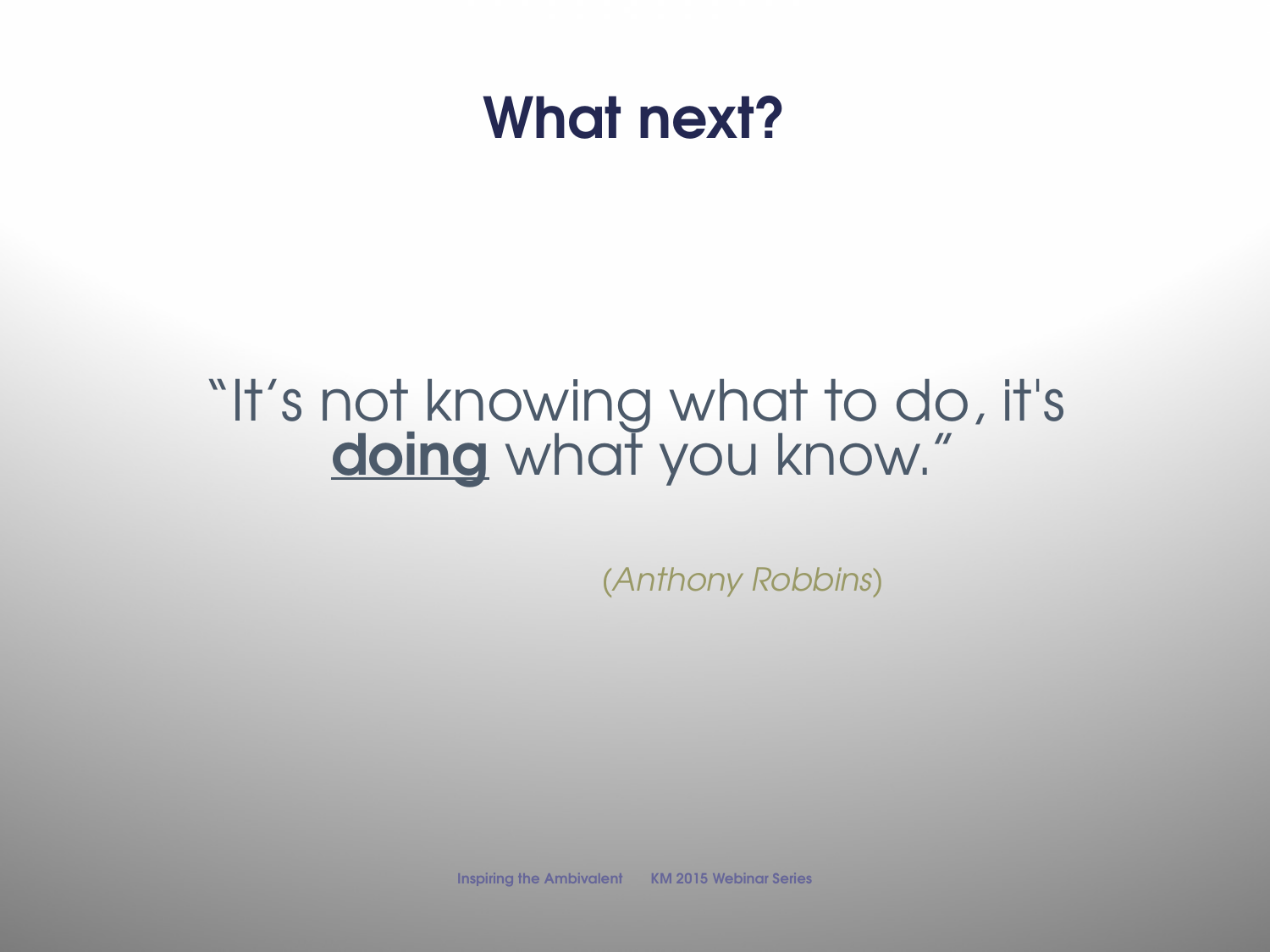

# What next?

“It’s not knowing what to do, it's doing what you know.”

(Anthony Robbins)
Inspiring the Ambivalent       KM 2015 Webinar Series